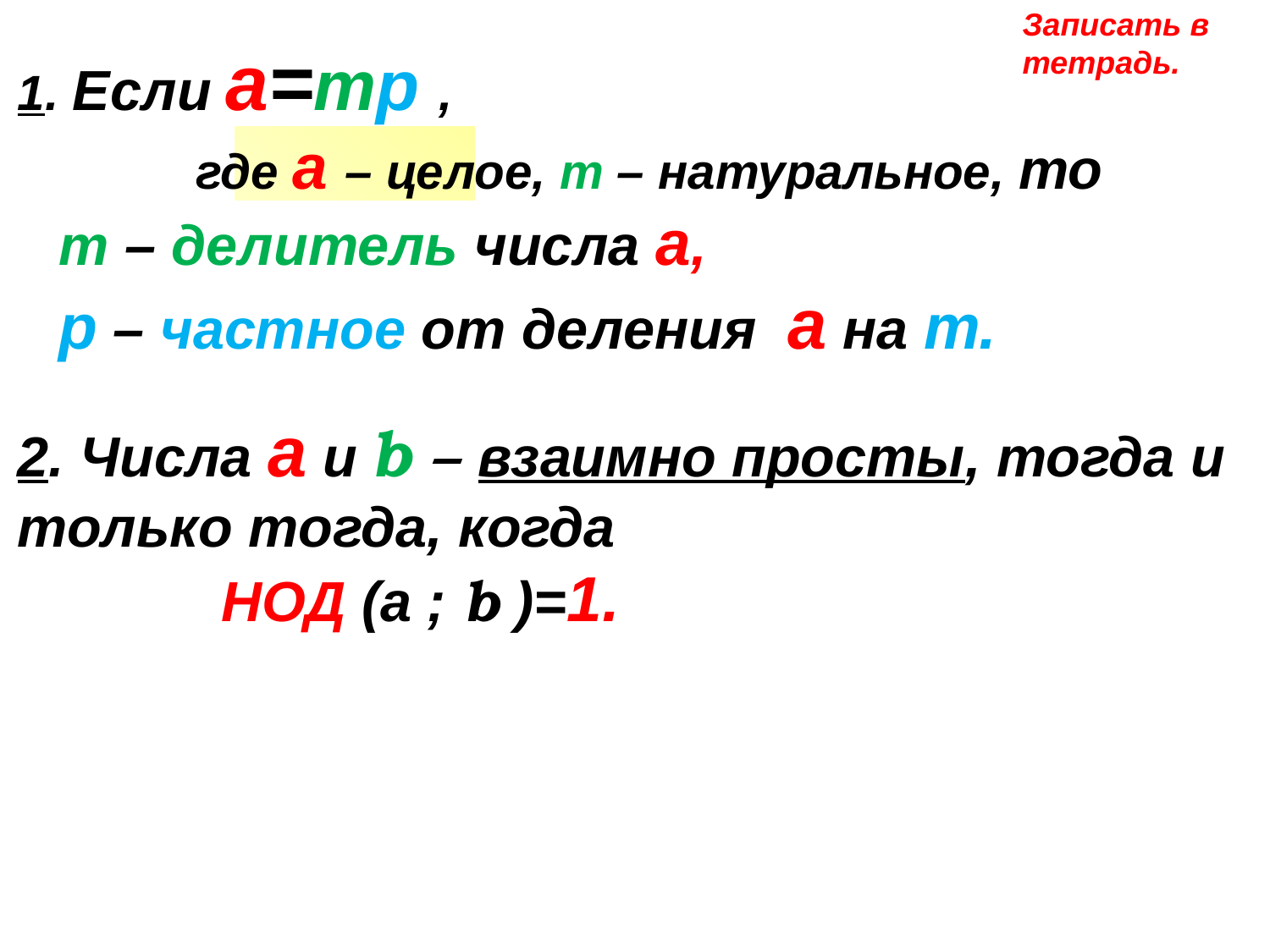

Записать в тетрадь.
1. Если а=тр ,
             где а – целое, т – натуральное, то
   т – делитель числа а,
   р – частное от деления  а на т.

2. Числа а и b – взаимно просты, тогда и только тогда, когда
             НОД (а ; b )=1.